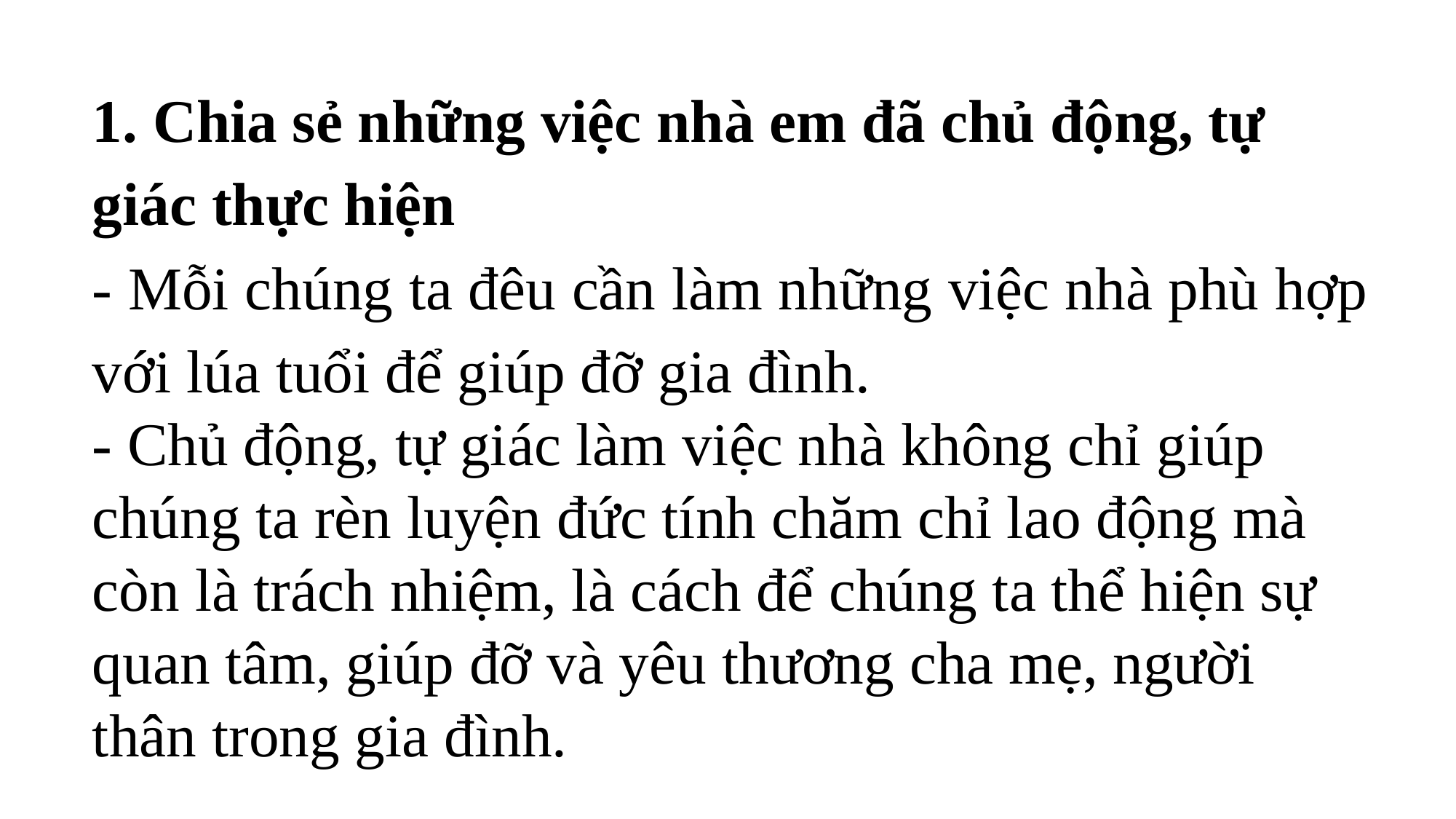

1. Chia sẻ những việc nhà em đã chủ động, tự giác thực hiện
- Mỗi chúng ta đêu cần làm những việc nhà phù hợp với lúa tuổi để giúp đỡ gia đình.
- Chủ động, tự giác làm việc nhà không chỉ giúp chúng ta rèn luyện đức tính chăm chỉ lao động mà còn là trách nhiệm, là cách để chúng ta thể hiện sự quan tâm, giúp đỡ và yêu thương cha mẹ, người thân trong gia đình.